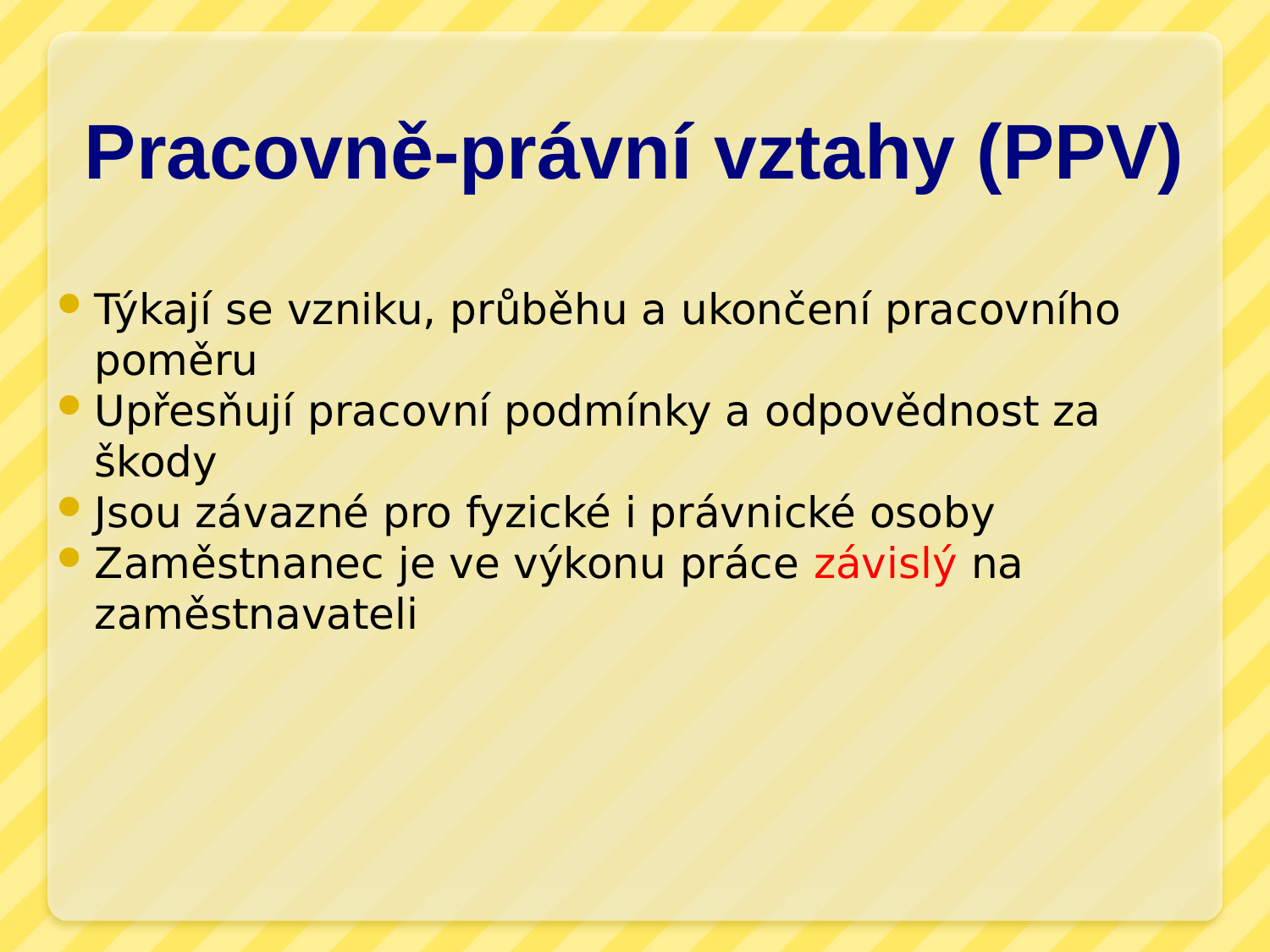

# Pracovně-právní vztahy (PPV)
Týkají se vzniku, průběhu a ukončení pracovního poměru
Upřesňují pracovní podmínky a odpovědnost za škody
Jsou závazné pro fyzické i právnické osoby
Zaměstnanec je ve výkonu práce závislý na zaměstnavateli